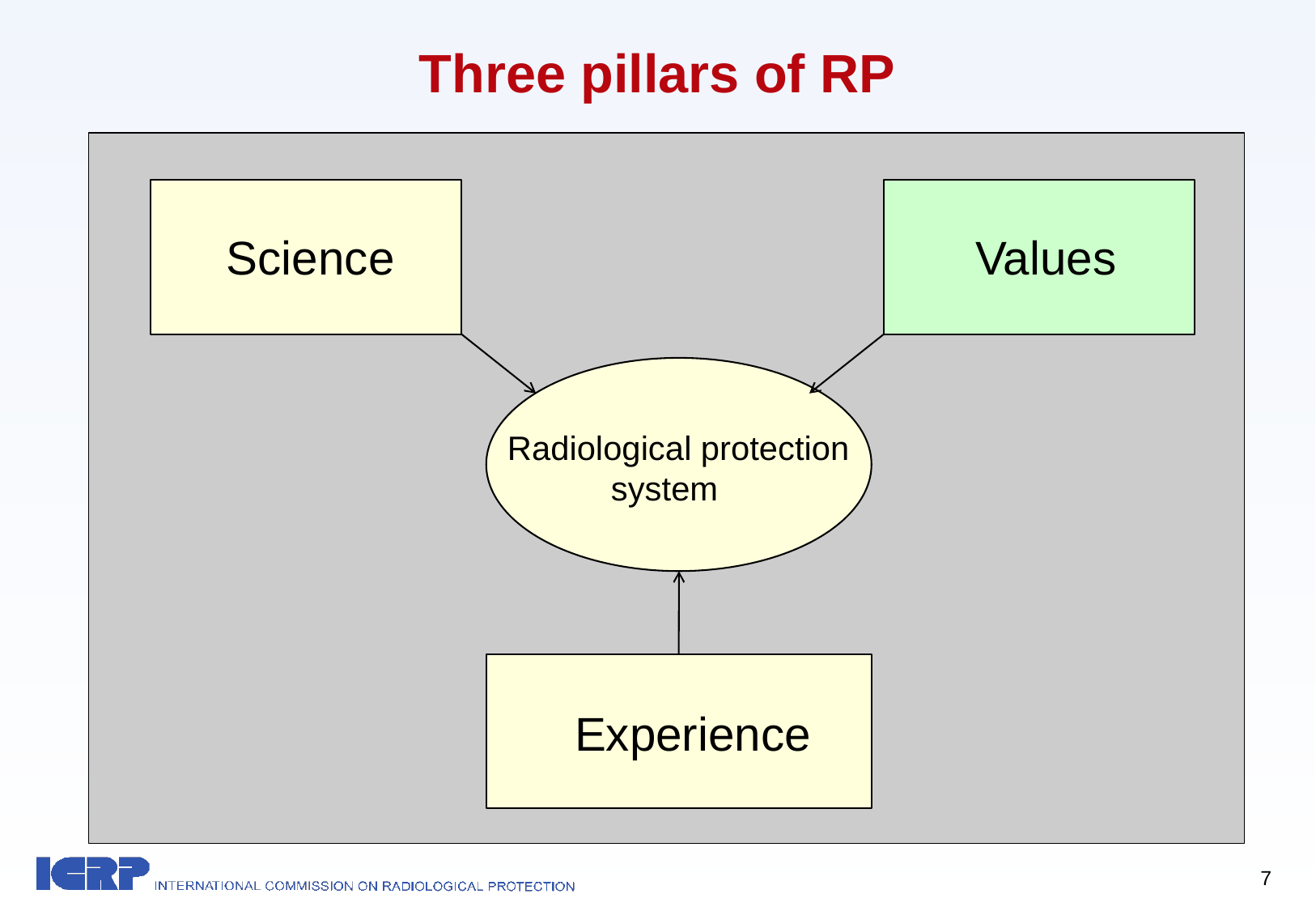

# Three pillars of RP

Science
Values

 Radiological protection
system

Experience
7